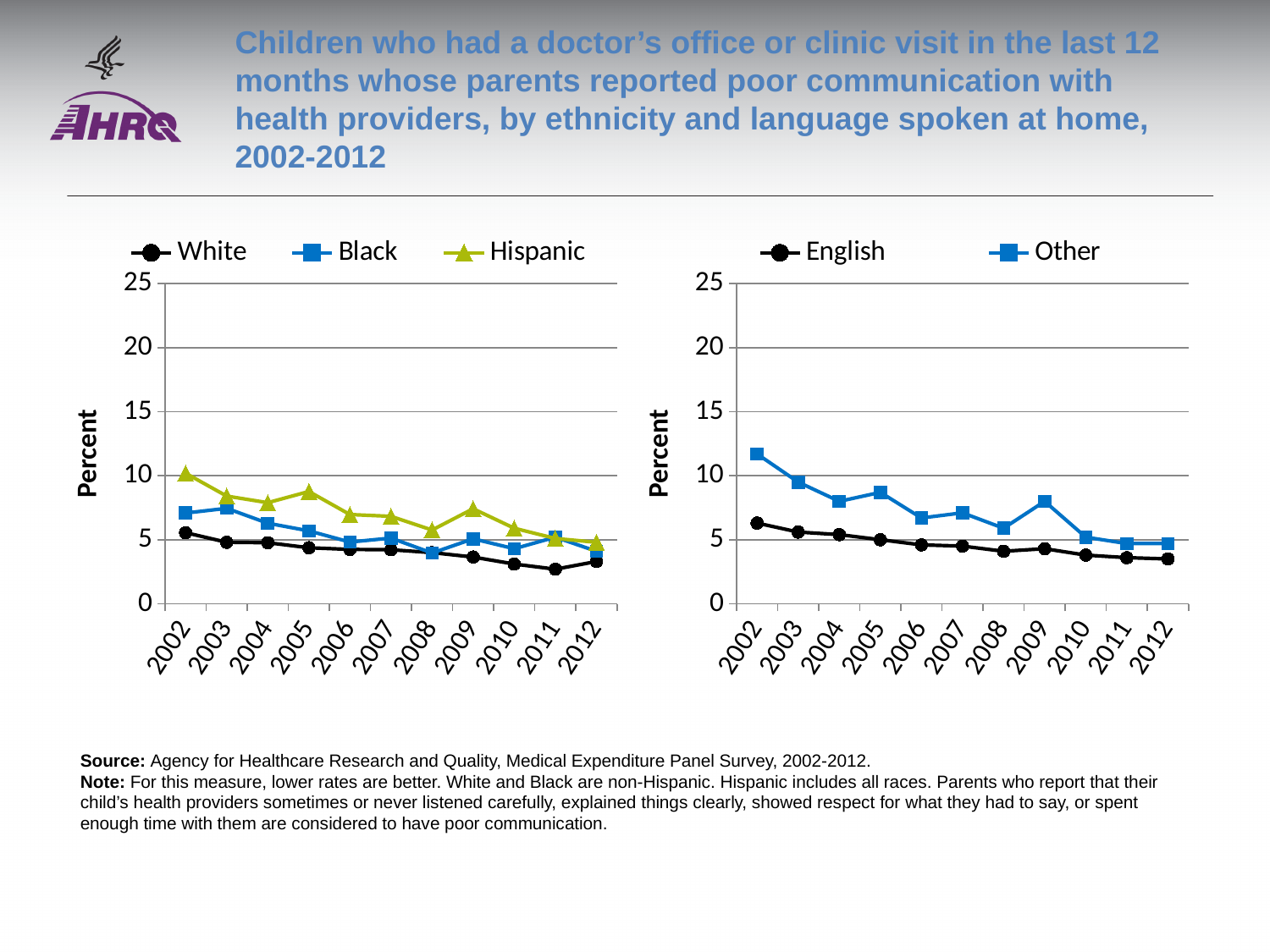

# Children who had a doctor’s office or clinic visit in the last 12 months whose parents reported poor communication with health providers, by ethnicity and language spoken at home, 2002-2012

### Chart

| Category | White | Black | Hispanic |
|---|---|---|---|
| 2002 | 5.5506 | 7.0867 | 10.1962 |
| 2003 | 4.8022 | 7.4529 | 8.4074 |
| 2004 | 4.7688 | 6.289 | 7.8912 |
| 2005 | 4.3736 | 5.6936 | 8.7655 |
| 2006 | 4.2448 | 4.8195 | 6.9699 |
| 2007 | 4.2151 | 5.1293 | 6.827 |
| 2008 | 3.9946 | 3.9623 | 5.7574 |
| 2009 | 3.6485 | 5.0695 | 7.4203 |
| 2010 | 3.1 | 4.3 | 5.9 |
| 2011 | 2.7 | 5.2 | 5.1 |
| 2012 | 3.3 | 4.1 | 4.8 |

### Chart

| Category | English | Other |
|---|---|---|
| 2002 | 6.3 | 11.7 |
| 2003 | 5.6 | 9.5 |
| 2004 | 5.4 | 8.0 |
| 2005 | 5.0 | 8.7 |
| 2006 | 4.6 | 6.7 |
| 2007 | 4.5 | 7.1 |
| 2008 | 4.1 | 5.9 |
| 2009 | 4.3 | 8.0 |
| 2010 | 3.8 | 5.2 |
| 2011 | 3.6 | 4.7 |
| 2012 | 3.5 | 4.7 |
Source: Agency for Healthcare Research and Quality, Medical Expenditure Panel Survey, 2002-2012.
Note: For this measure, lower rates are better. White and Black are non-Hispanic. Hispanic includes all races. Parents who report that their child’s health providers sometimes or never listened carefully, explained things clearly, showed respect for what they had to say, or spent enough time with them are considered to have poor communication.